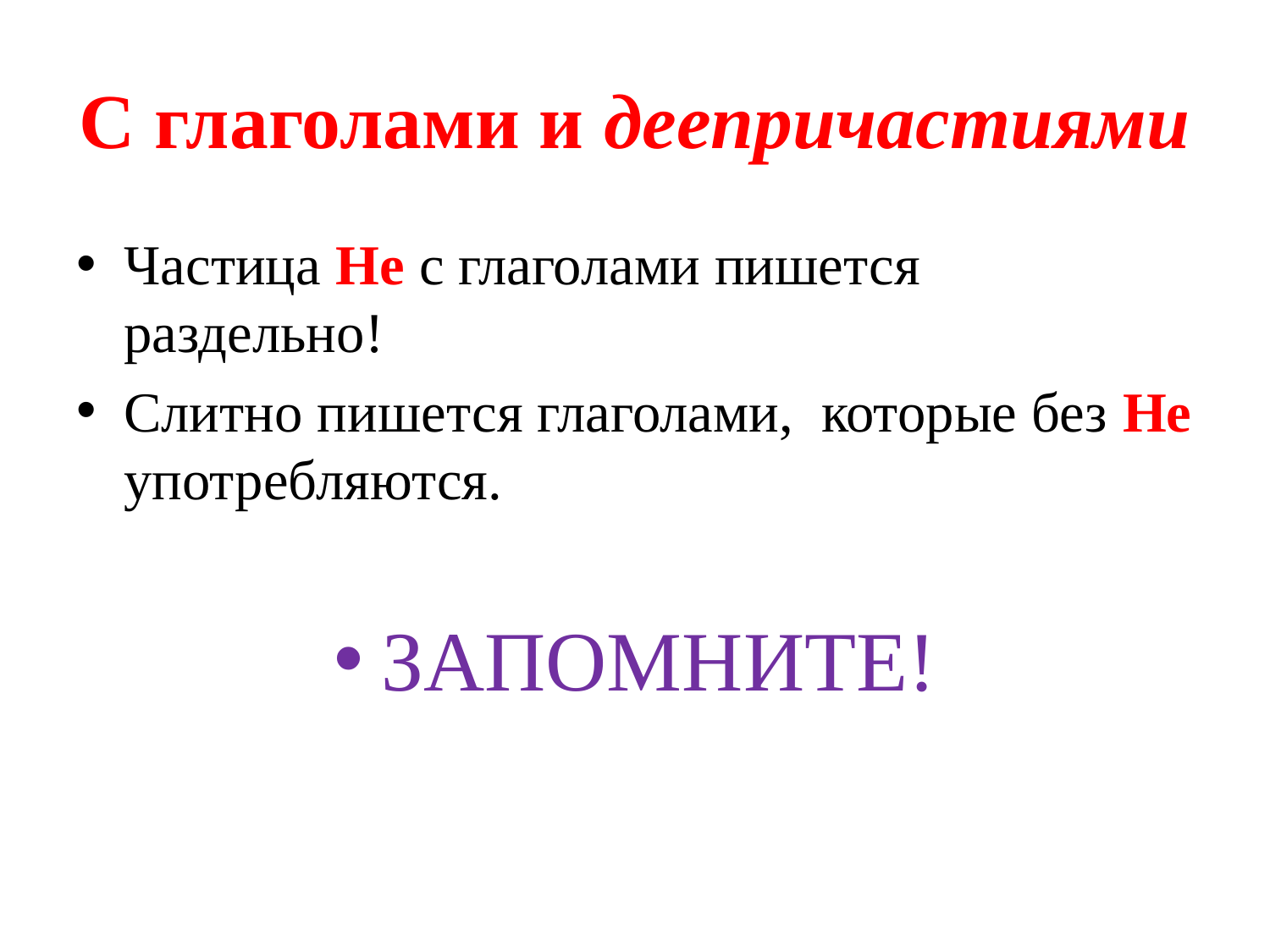

# С глаголами и деепричастиями
Частица Не с глаголами пишется раздельно!
Слитно пишется глаголами,  которые без Не употребляются.

ЗАПОМНИТЕ!